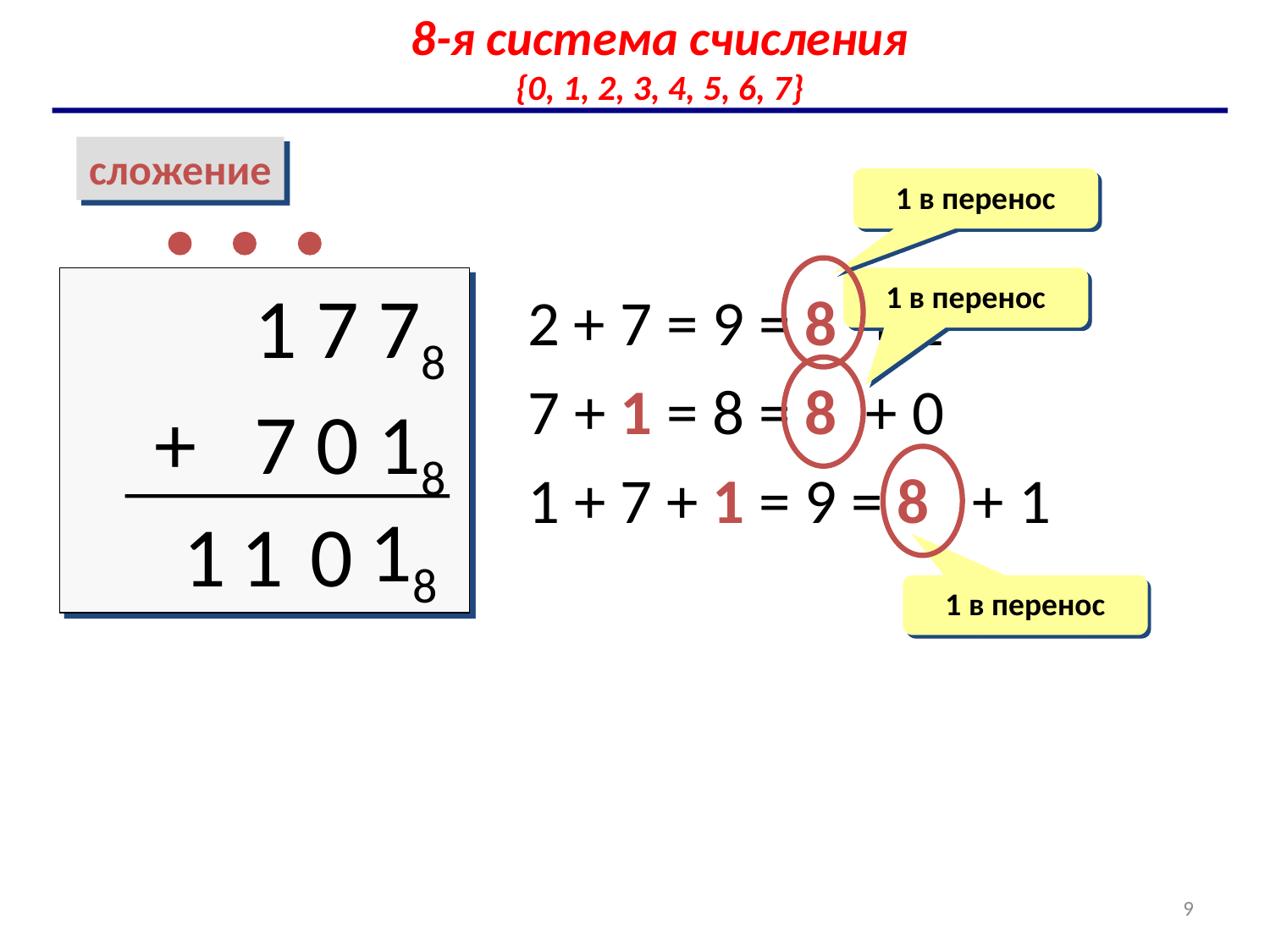

8-я система счисления
{0, 1, 2, 3, 4, 5, 6, 7}

сложение
1 в перенос
•
•
•

1 7 78
+   7 0 18
1 в перенос
2 + 7 = 9 = 8  + 1
7 + 1 = 8 = 8  + 0
1 + 7 + 1 = 9 = 8   + 1

18
1
1
0

1 в перенос
9